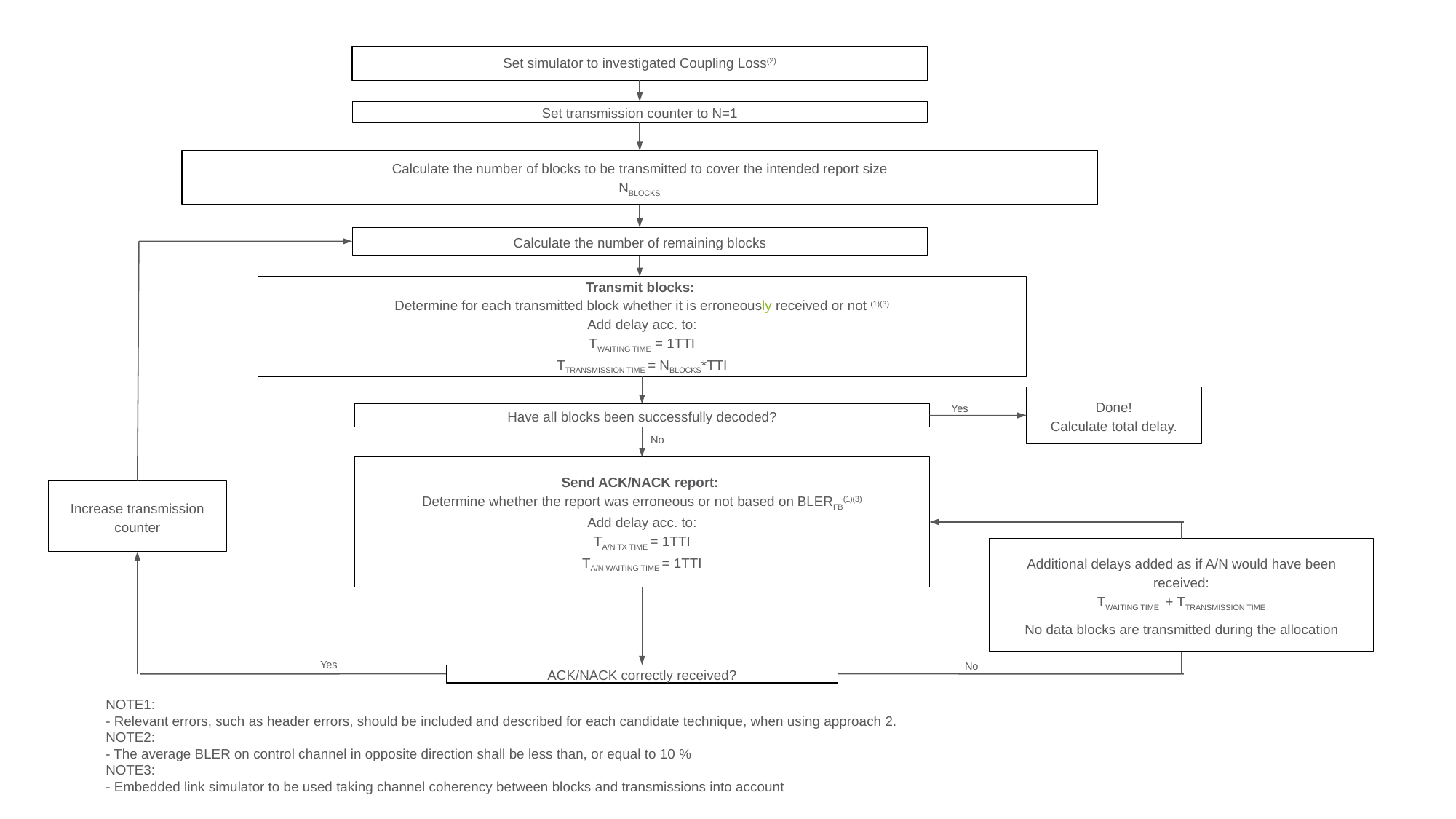

Set simulator to investigated Coupling Loss(2)
Set transmission counter to N=1
Calculate the number of blocks to be transmitted to cover the intended report size
NBLOCKS
Calculate the number of remaining blocks

Transmit blocks:
Determine for each transmitted block whether it is erroneously received or not (1)(3)
Add delay acc. to:
TWAITING TIME = 1TTI
TTRANSMISSION TIME = NBLOCKS*TTI

Done!
Calculate total delay.
Yes
Have all blocks been successfully decoded?
No
Send ACK/NACK report:
Determine whether the report was erroneous or not based on BLERFB(1)(3)
Add delay acc. to:
TA/N TX TIME = 1TTI
TA/N WAITING TIME = 1TTI
Increase transmission counter
Additional delays added as if A/N would have been received:
TWAITING TIME  + TTRANSMISSION TIME
No data blocks are transmitted during the allocation
Yes
No
ACK/NACK correctly received?
NOTE1:
- Relevant errors, such as header errors, should be included and described for each candidate technique, when using approach 2.
NOTE2:
- The average BLER on control channel in opposite direction shall be less than, or equal to 10 %
NOTE3:
- Embedded link simulator to be used taking channel coherency between blocks and transmissions into account